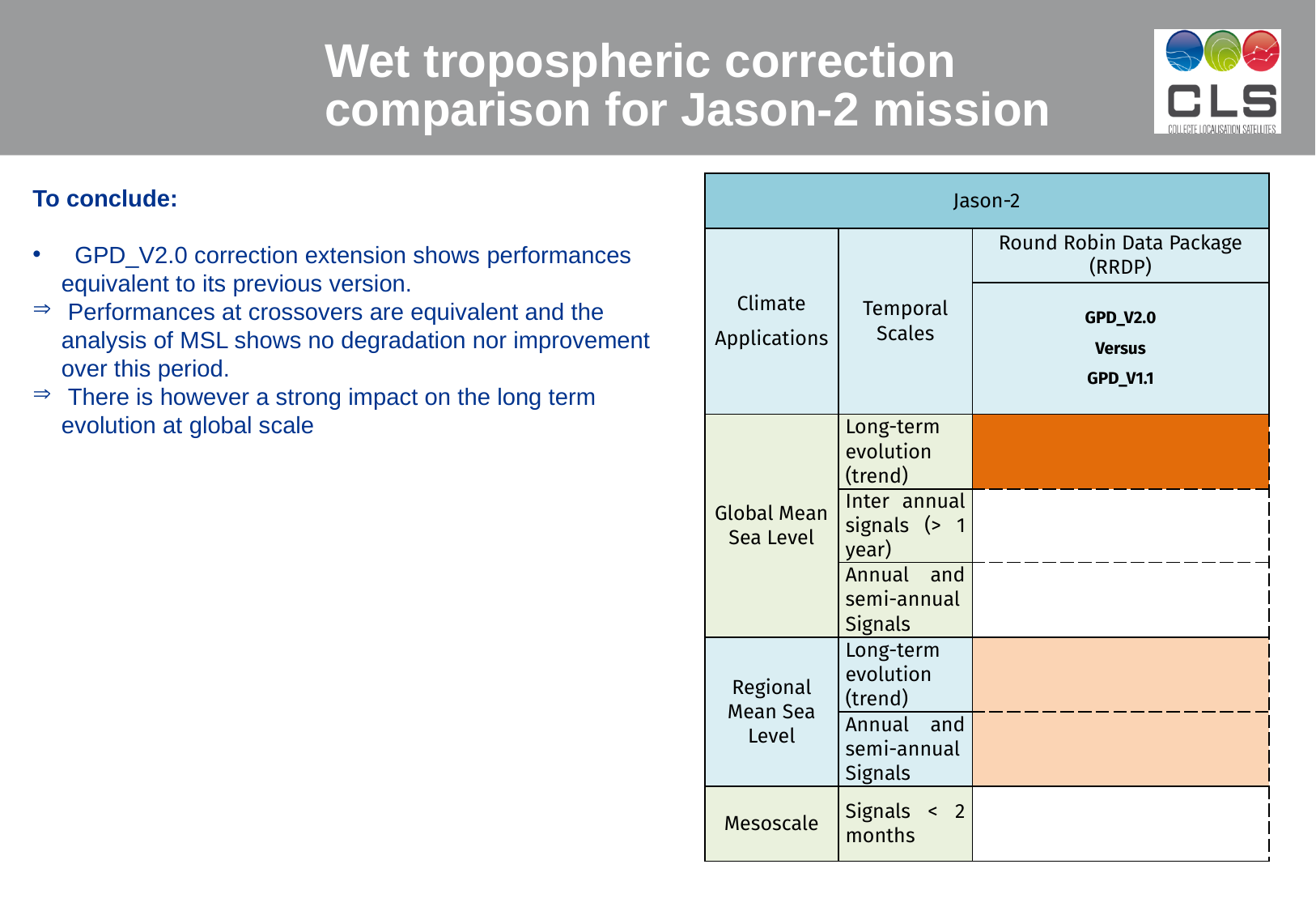

Wet tropospheric correction comparison for Jason-2 mission
| Jason-2 |  |  |
| --- | --- | --- |
| Climate Applications | Temporal Scales | Round Robin Data Package (RRDP) |
|  |  | GPD\_V2.0 Versus GPD\_V1.1 |
| Global Mean Sea Level | Long-term evolution (trend) |  |
|  | Inter annual signals (> 1 year) |  |
|  | Annual and semi-annual Signals |  |
| Regional Mean Sea Level | Long-term evolution (trend) |  |
|  | Annual and semi-annual Signals |  |
| Mesoscale | Signals < 2 months |  |
To conclude:

  GPD_V2.0 correction extension shows performances equivalent to its previous version.
 Performances at crossovers are equivalent and the analysis of MSL shows no degradation nor improvement over this period.
 There is however a strong impact on the long term evolution at global scale